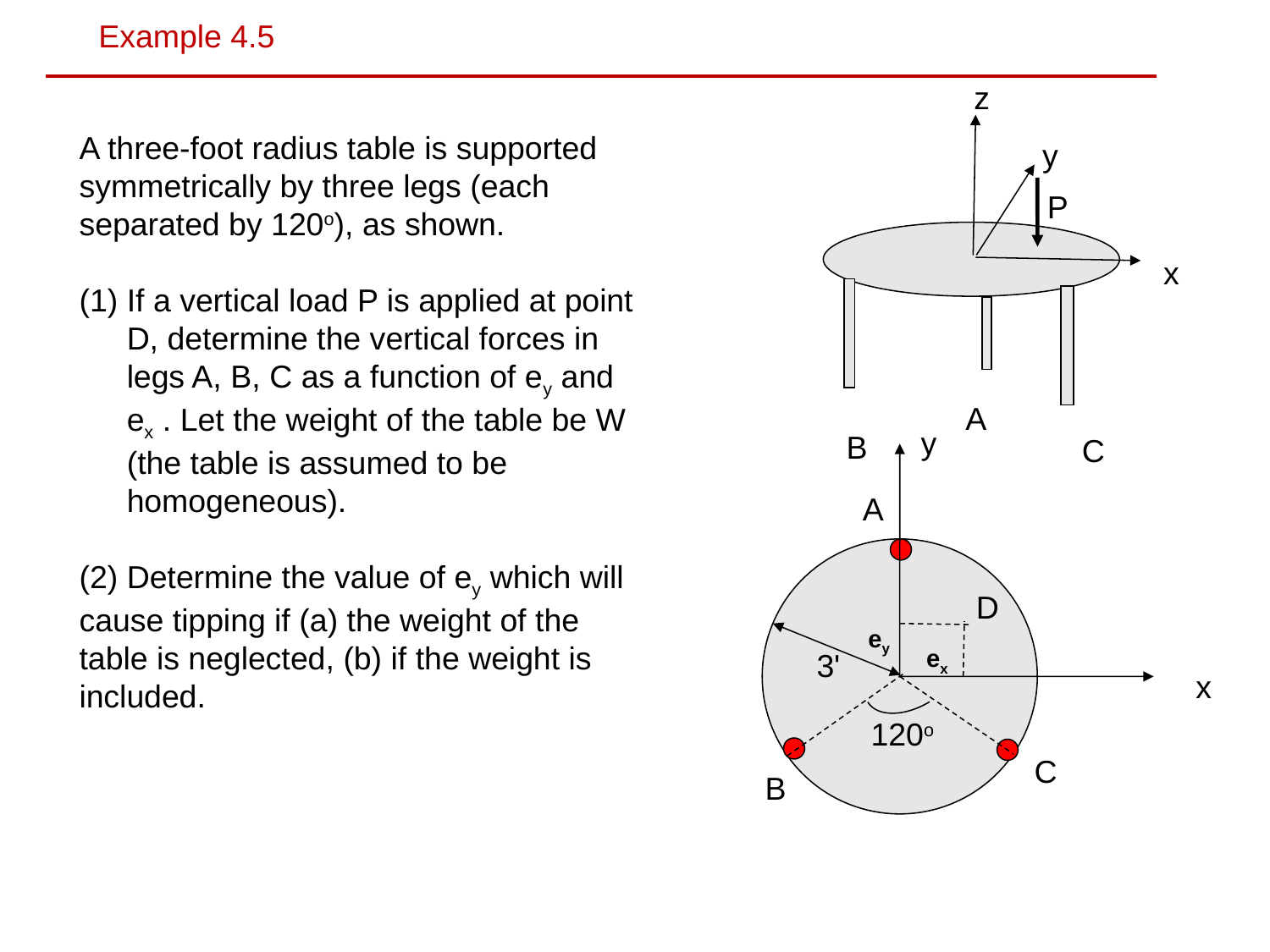

Example 4.5
z

A three-foot radius table is supported symmetrically by three legs (each separated by 120o), as shown.

If a vertical load P is applied at point D, determine the vertical forces in legs A, B, C as a function of ey and ex . Let the weight of the table be W (the table is assumed to be homogeneous).

(2) Determine the value of ey which will cause tipping if (a) the weight of the table is neglected, (b) if the weight is included.
y

P

x

A
y
B
C

A

D
ey

ex
3'
x

120o

C
B